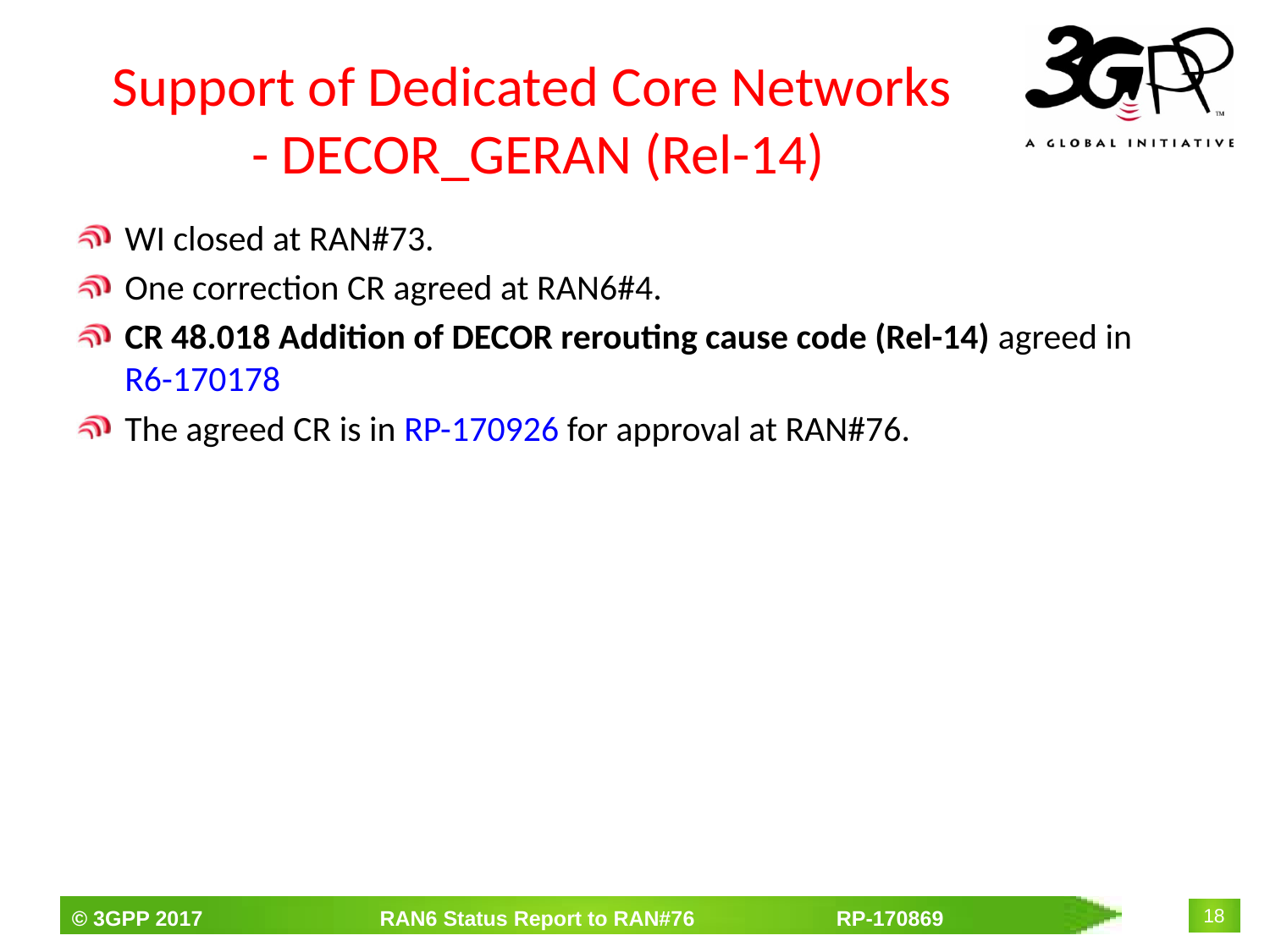

# Support of Dedicated Core Networks - DECOR_GERAN (Rel-14)
WI closed at RAN#73.
One correction CR agreed at RAN6#4.
CR 48.018 Addition of DECOR rerouting cause code (Rel-14) agreed in         R6-170178
The agreed CR is in RP-170926 for approval at RAN#76.